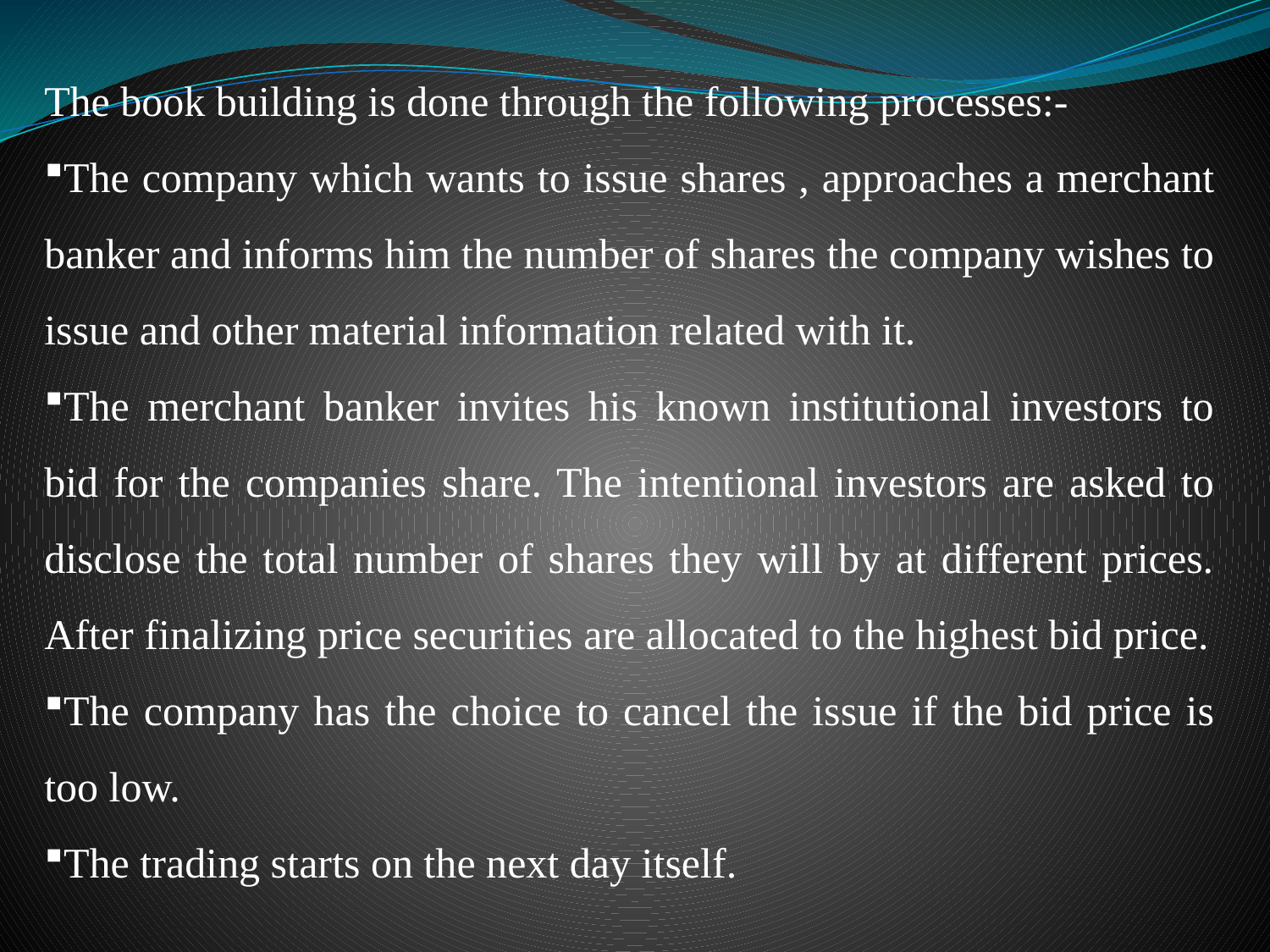

The book building is done through the following processes:-
The company which wants to issue shares , approaches a merchant banker and informs him the number of shares the company wishes to issue and other material information related with it.
The merchant banker invites his known institutional investors to bid for the companies share. The intentional investors are asked to disclose the total number of shares they will by at different prices. After finalizing price securities are allocated to the highest bid price.
The company has the choice to cancel the issue if the bid price is too low.
The trading starts on the next day itself.